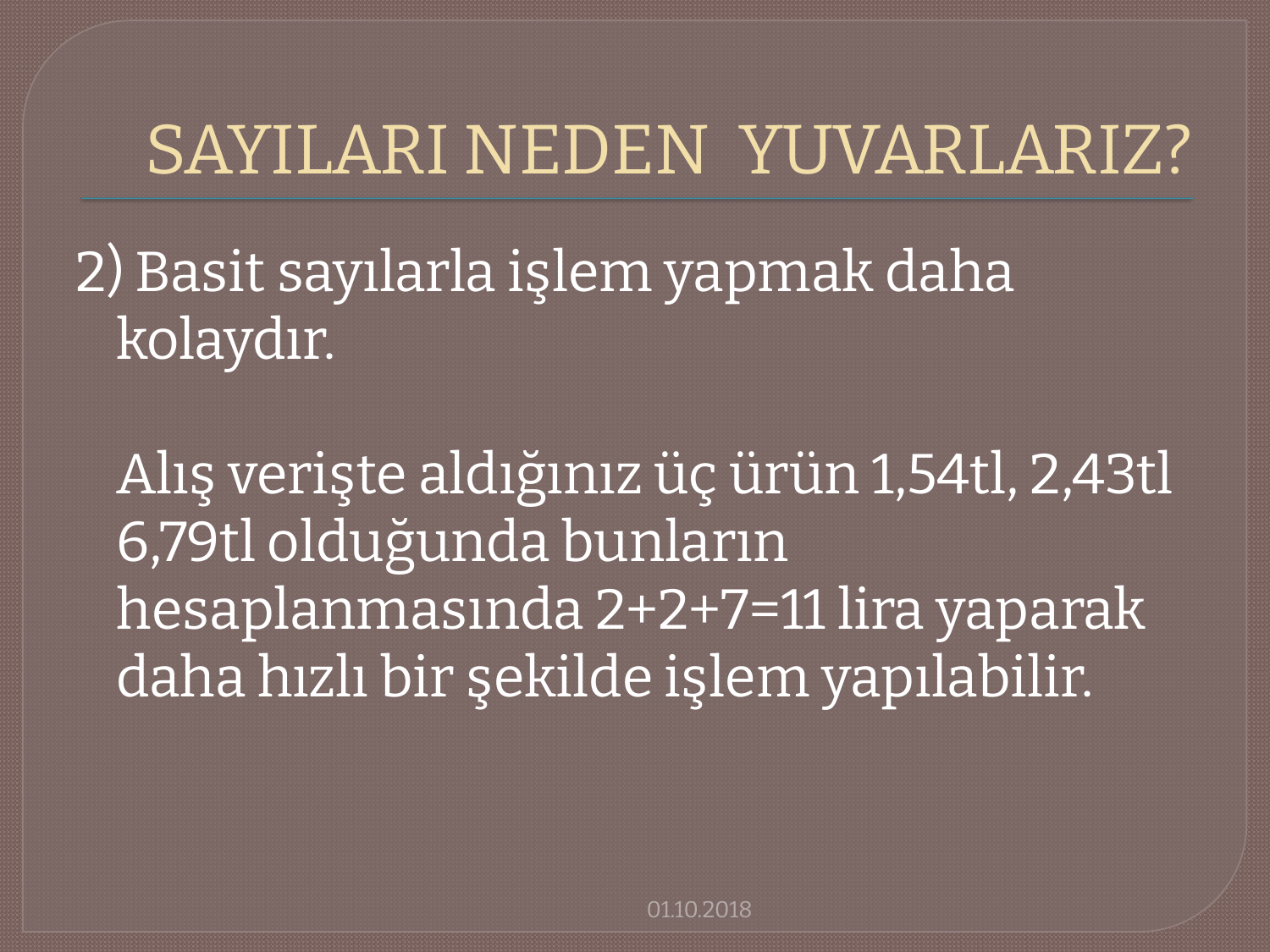

# SAYILARI NEDEN  YUVARLARIZ?
2) Basit sayılarla işlem yapmak daha kolaydır.
Alış verişte aldığınız üç ürün 1,54tl, 2,43tl 6,79tl olduğunda bunların hesaplanmasında 2+2+7=11 lira yaparak daha hızlı bir şekilde işlem yapılabilir.
01.10.2018